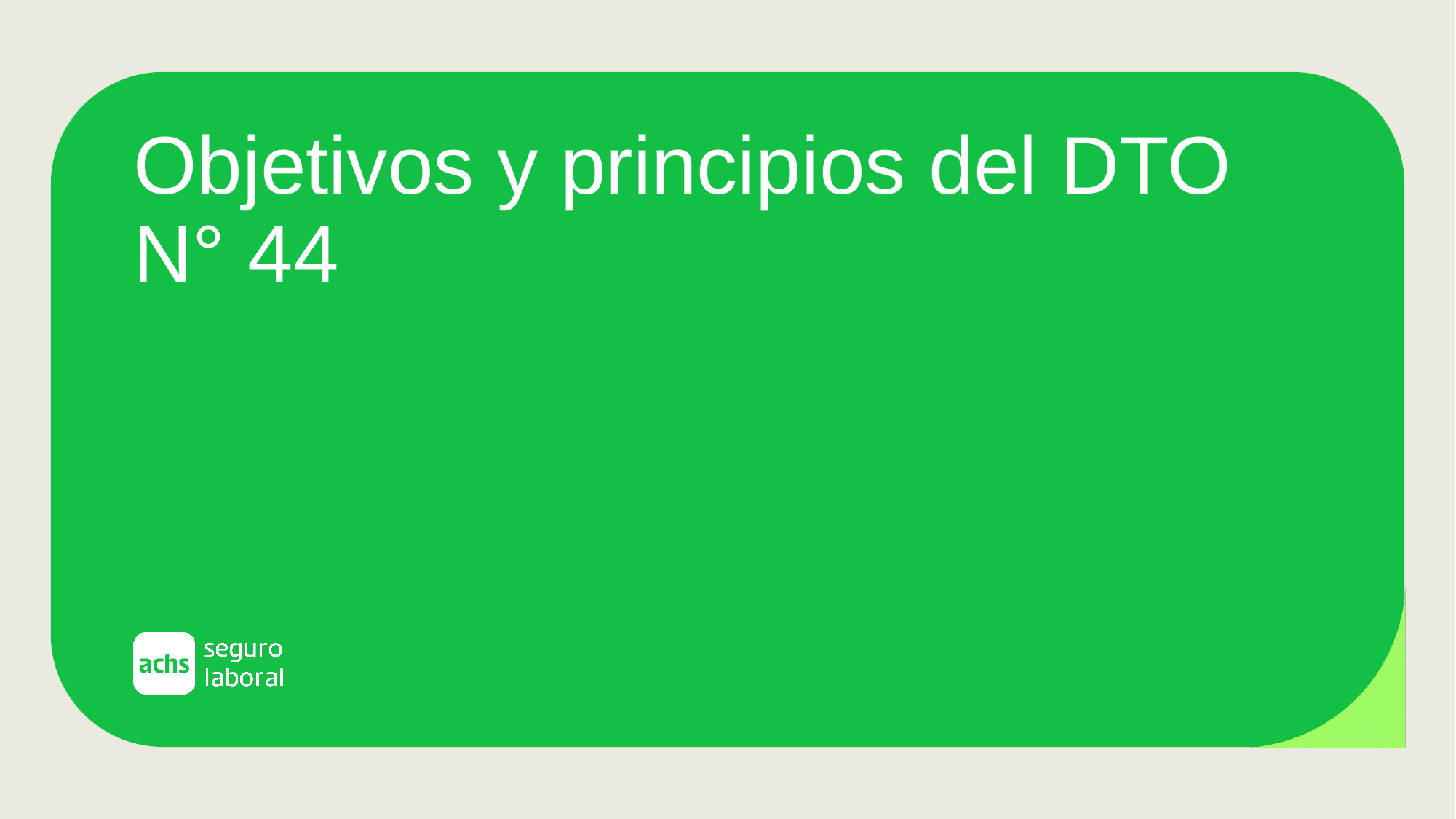

Objetivos y principios del DTO N° 44